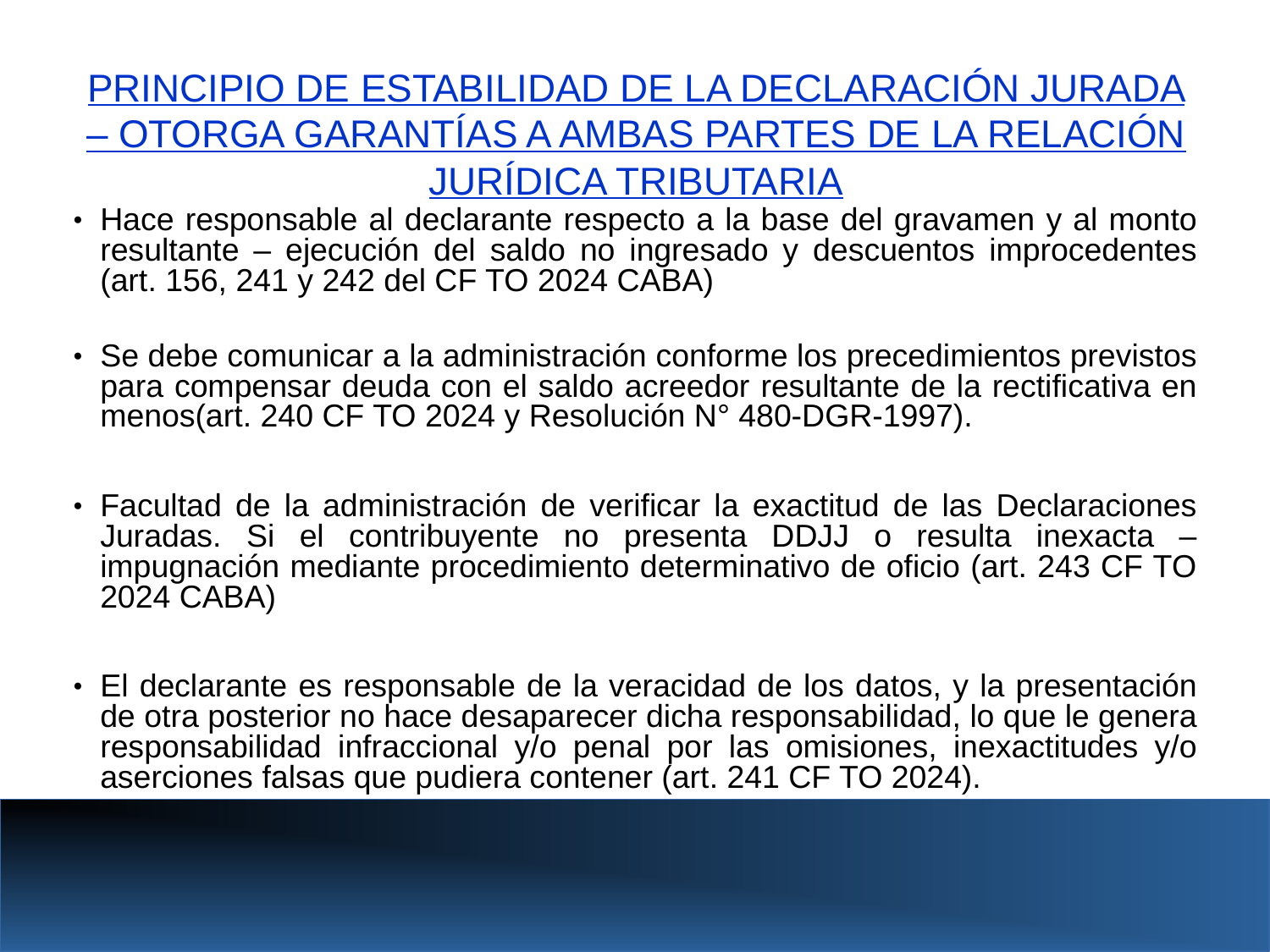

PRINCIPIO DE ESTABILIDAD DE LA DECLARACIÓN JURADA – OTORGA GARANTÍAS A AMBAS PARTES DE LA RELACIÓN JURÍDICA TRIBUTARIA
Hace responsable al declarante respecto a la base del gravamen y al monto resultante – ejecución del saldo no ingresado y descuentos improcedentes (art. 156, 241 y 242 del CF TO 2024 CABA)

Se debe comunicar a la administración conforme los precedimientos previstos para compensar deuda con el saldo acreedor resultante de la rectificativa en menos(art. 240 CF TO 2024 y Resolución N° 480-DGR-1997).

Facultad de la administración de verificar la exactitud de las Declaraciones Juradas. Si el contribuyente no presenta DDJJ o resulta inexacta – impugnación mediante procedimiento determinativo de oficio (art. 243 CF TO 2024 CABA)

El declarante es responsable de la veracidad de los datos, y la presentación de otra posterior no hace desaparecer dicha responsabilidad, lo que le genera responsabilidad infraccional y/o penal por las omisiones, inexactitudes y/o aserciones falsas que pudiera contener (art. 241 CF TO 2024).